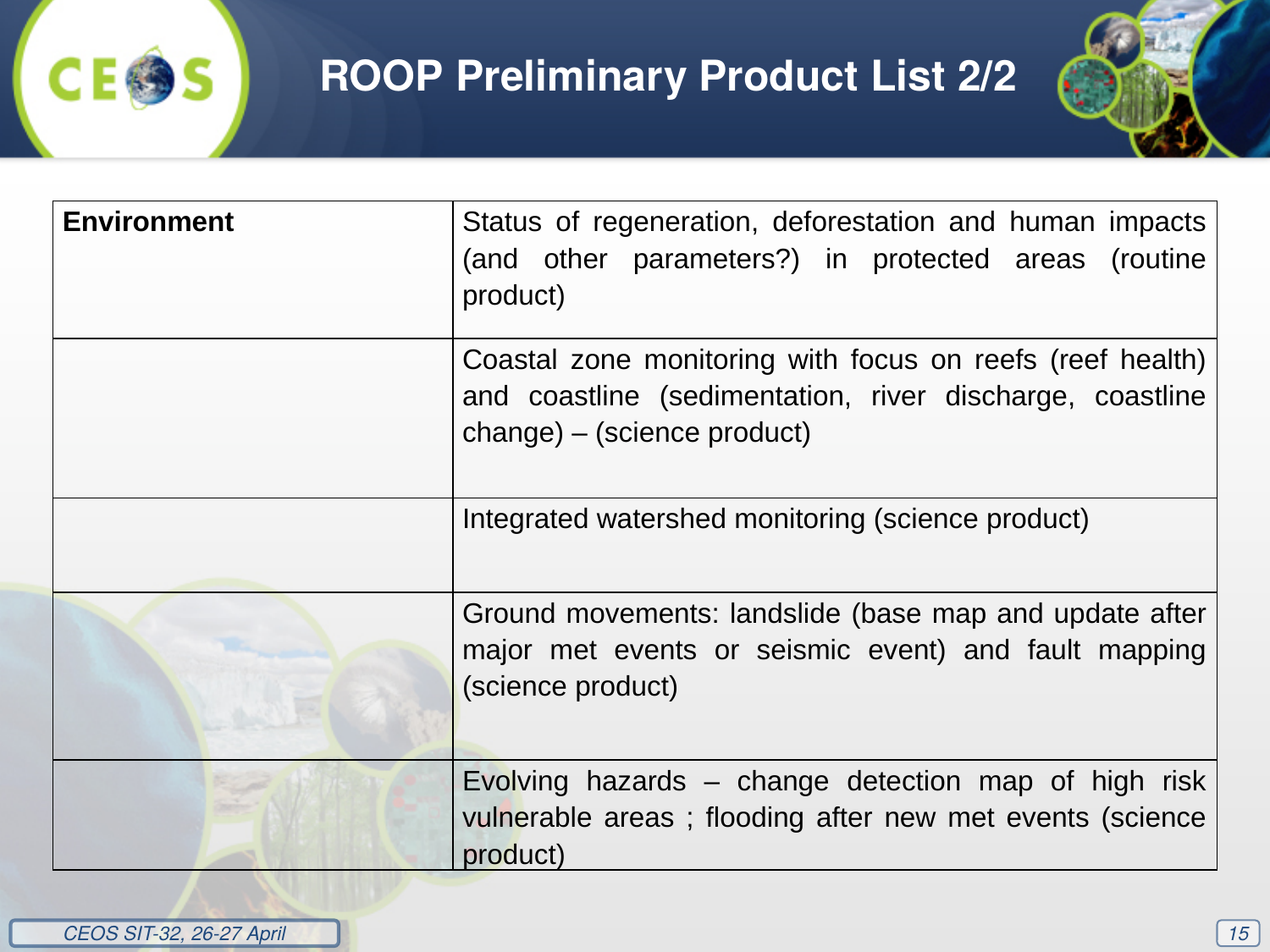

ROOP Preliminary Product List 2/2
| Environment | Status of regeneration, deforestation and human impacts (and other parameters?) in protected areas (routine product) |
| --- | --- |
|  | Coastal zone monitoring with focus on reefs (reef health) and coastline (sedimentation, river discharge, coastline change) – (science product) |
|  | Integrated watershed monitoring (science product) |
|  | Ground movements: landslide (base map and update after major met events or seismic event) and fault mapping (science product) |
|  | Evolving hazards – change detection map of high risk vulnerable areas ; flooding after new met events (science product) |
15